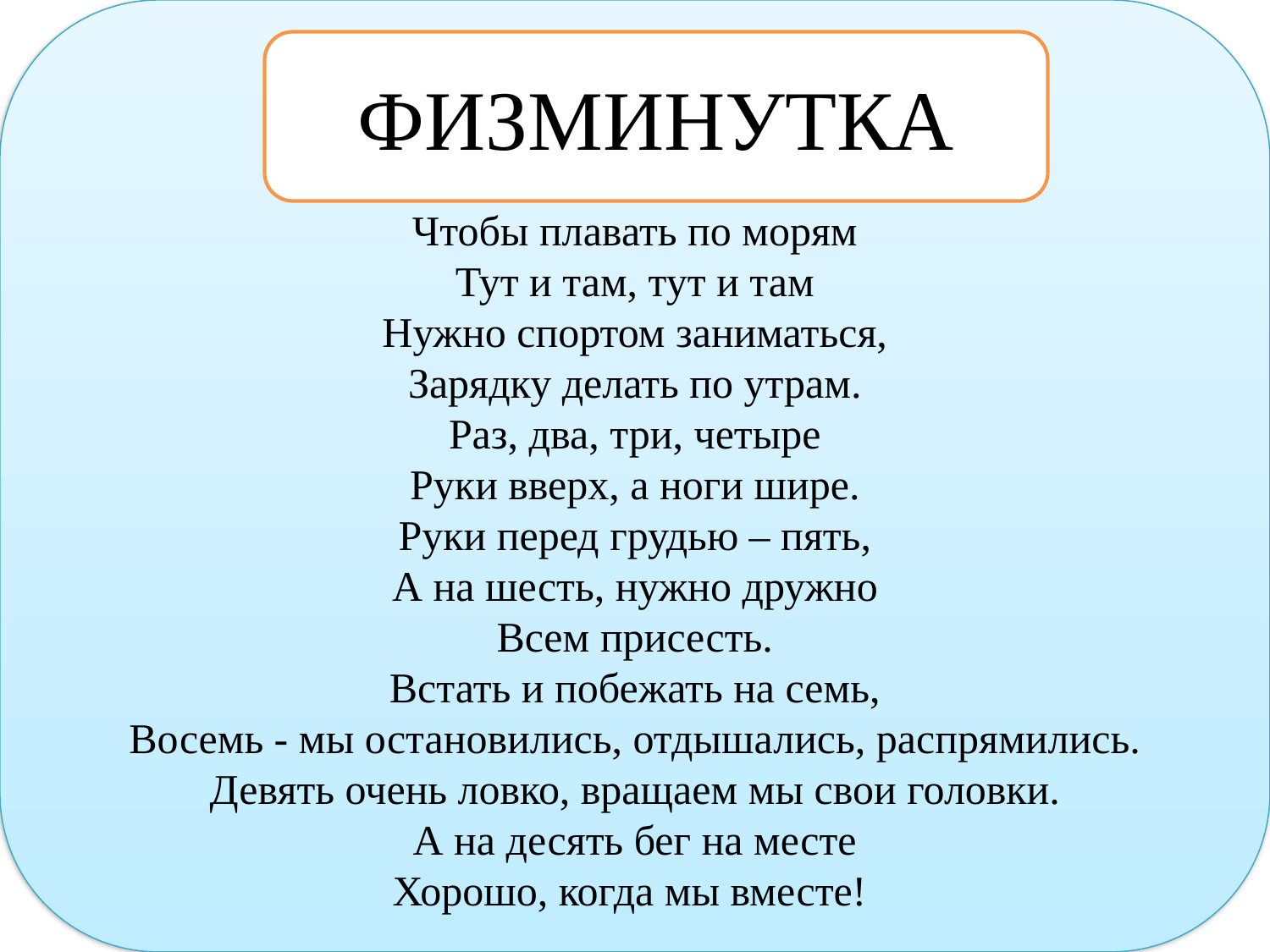

Чтобы плавать по морям
Тут и там, тут и там
Нужно спортом заниматься,
Зарядку делать по утрам.
Раз, два, три, четыре
Руки вверх, а ноги шире.
Руки перед грудью – пять,
А на шесть, нужно дружно
Всем присесть.
Встать и побежать на семь,
Восемь - мы остановились, отдышались, распрямились.
Девять очень ловко, вращаем мы свои головки.
А на десять бег на месте
Хорошо, когда мы вместе!

ФИЗМИНУТКА